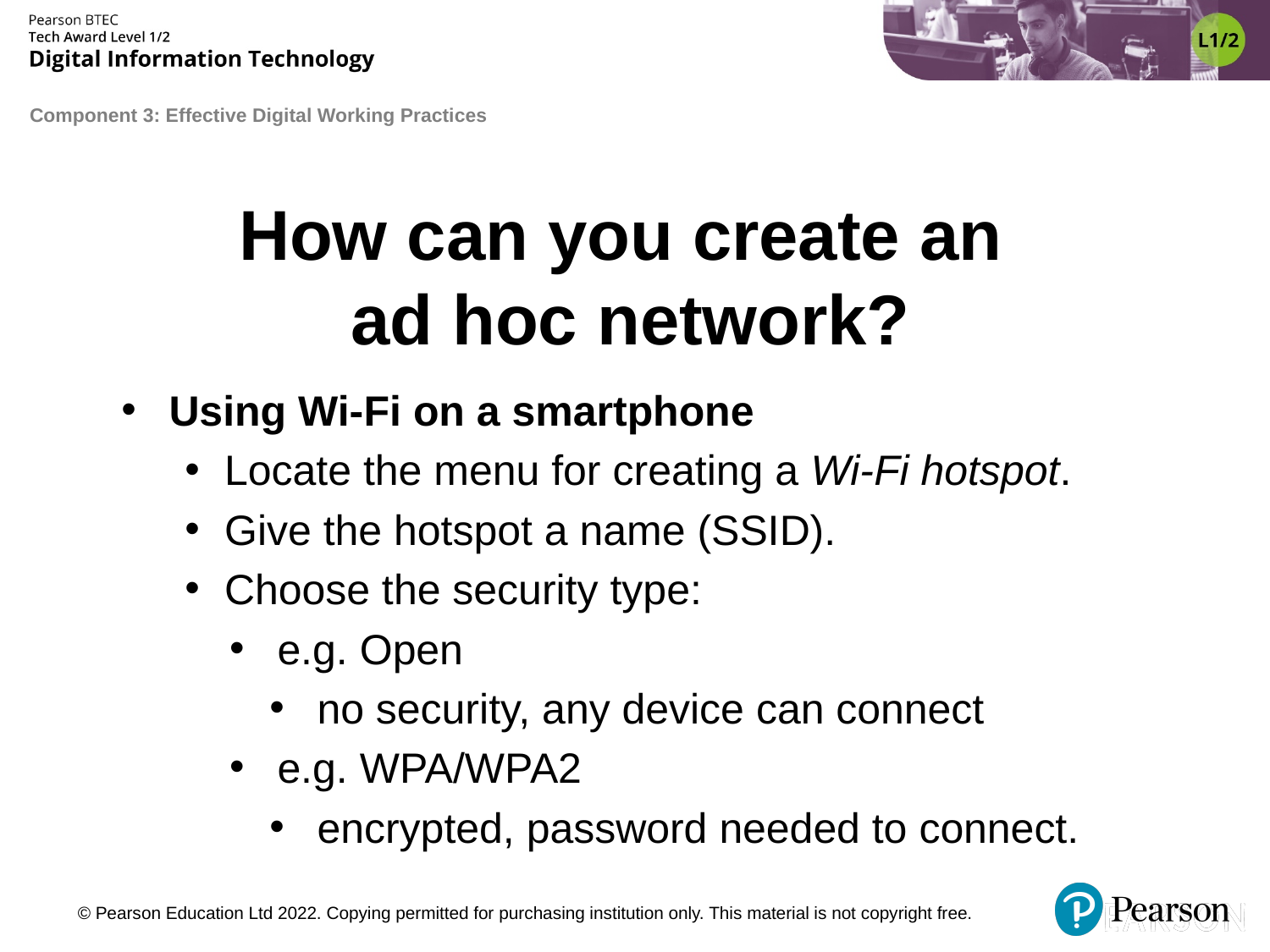

# How can you create an ad hoc network?
Using Wi-Fi on a smartphone
Locate the menu for creating a Wi-Fi hotspot.
Give the hotspot a name (SSID).
Choose the security type:
e.g. Open
no security, any device can connect
e.g. WPA/WPA2
encrypted, password needed to connect.
© Pearson Education Ltd 2022. Copying permitted for purchasing institution only. This material is not copyright free.